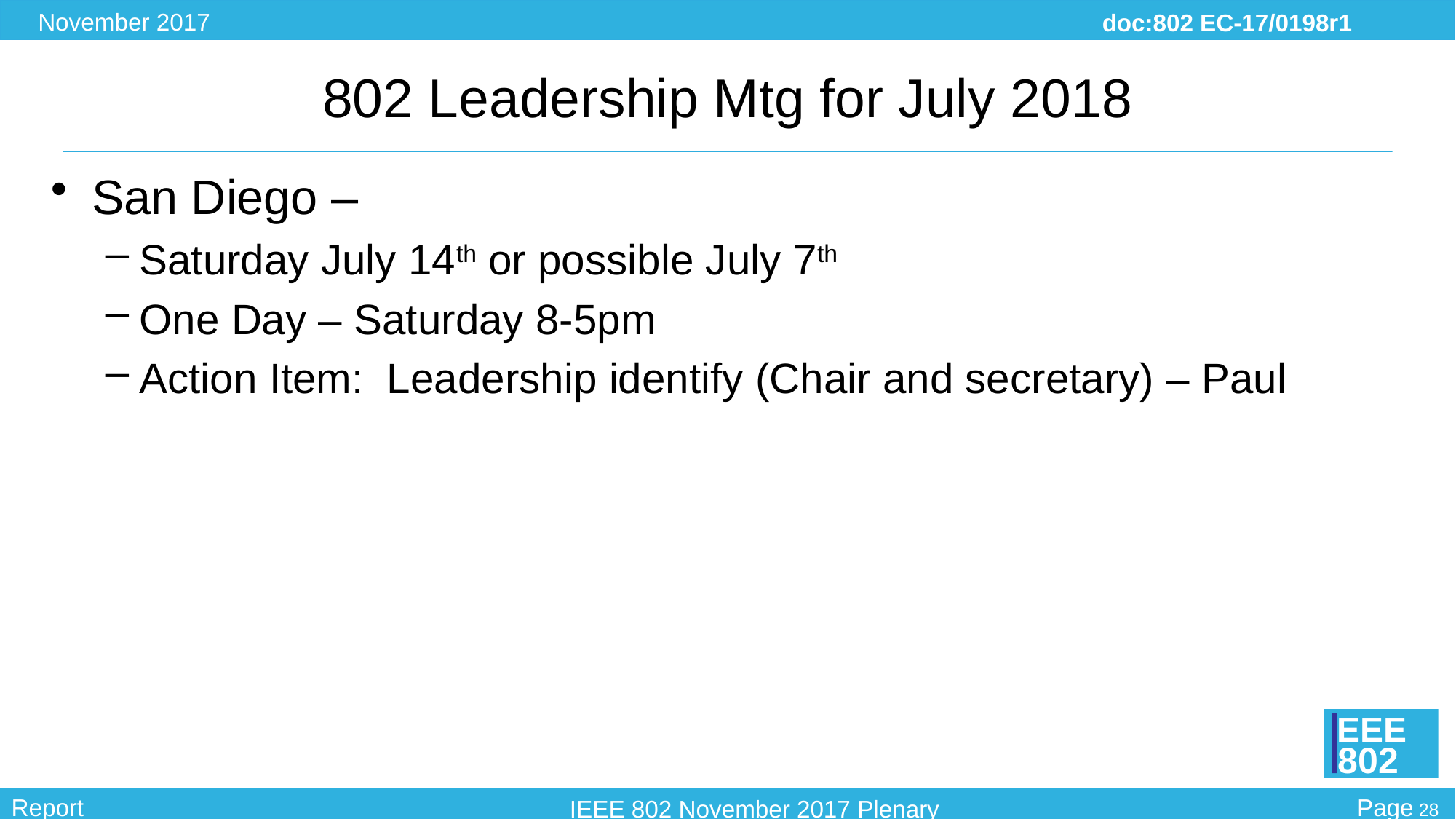

# 802 Leadership Mtg for July 2018
San Diego –
Saturday July 14th or possible July 7th
One Day – Saturday 8-5pm
Action Item:  Leadership identify (Chair and secretary) – Paul